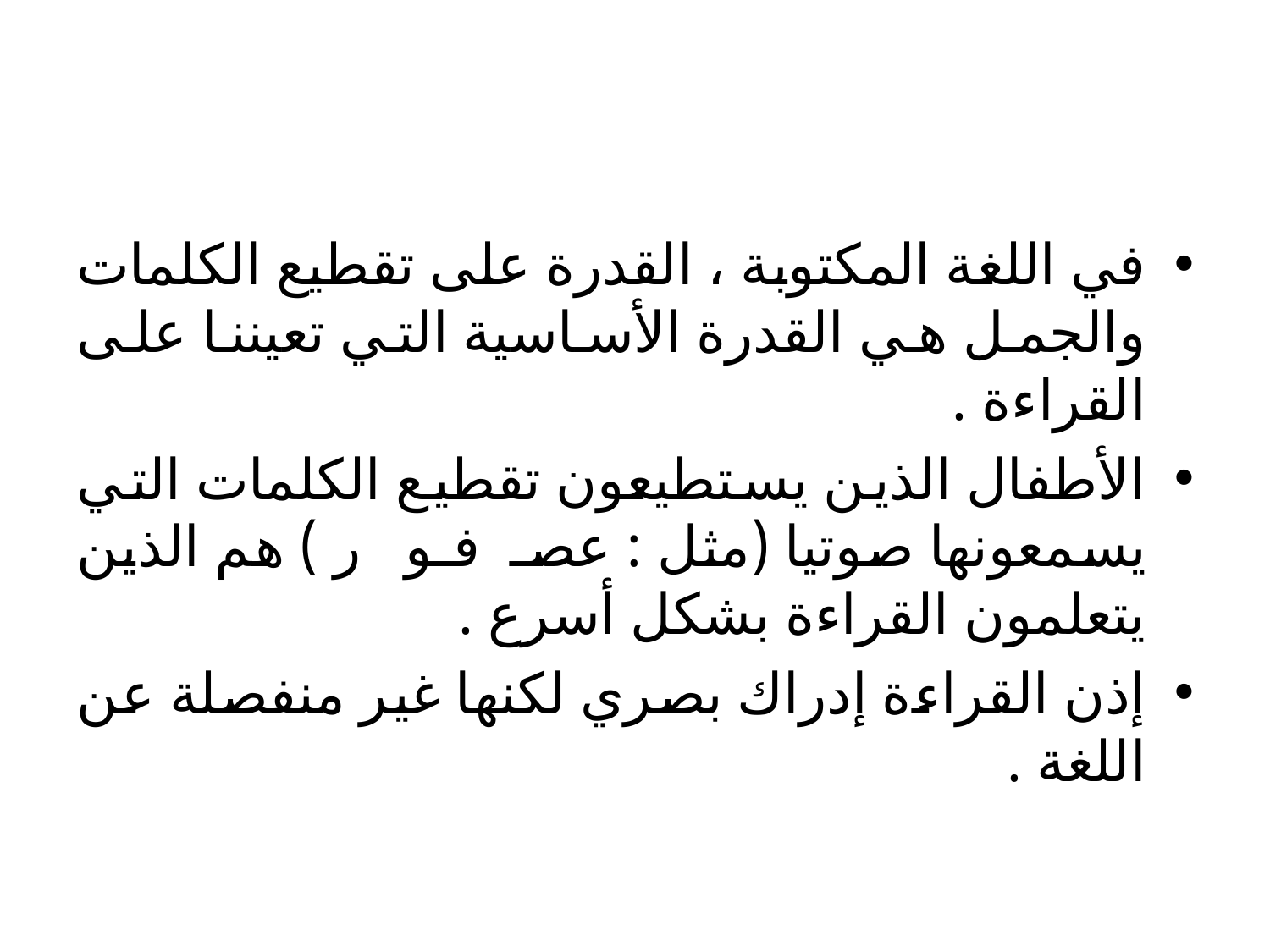

#
في اللغة المكتوبة ، القدرة على تقطيع الكلمات والجمل هي القدرة الأساسية التي تعيننا على القراءة .
الأطفال الذين يستطيعون تقطيع الكلمات التي يسمعونها صوتيا (مثل : عصـ  فـو   ر ) هم الذين يتعلمون القراءة بشكل أسرع .
إذن القراءة إدراك بصري لكنها غير منفصلة عن اللغة .